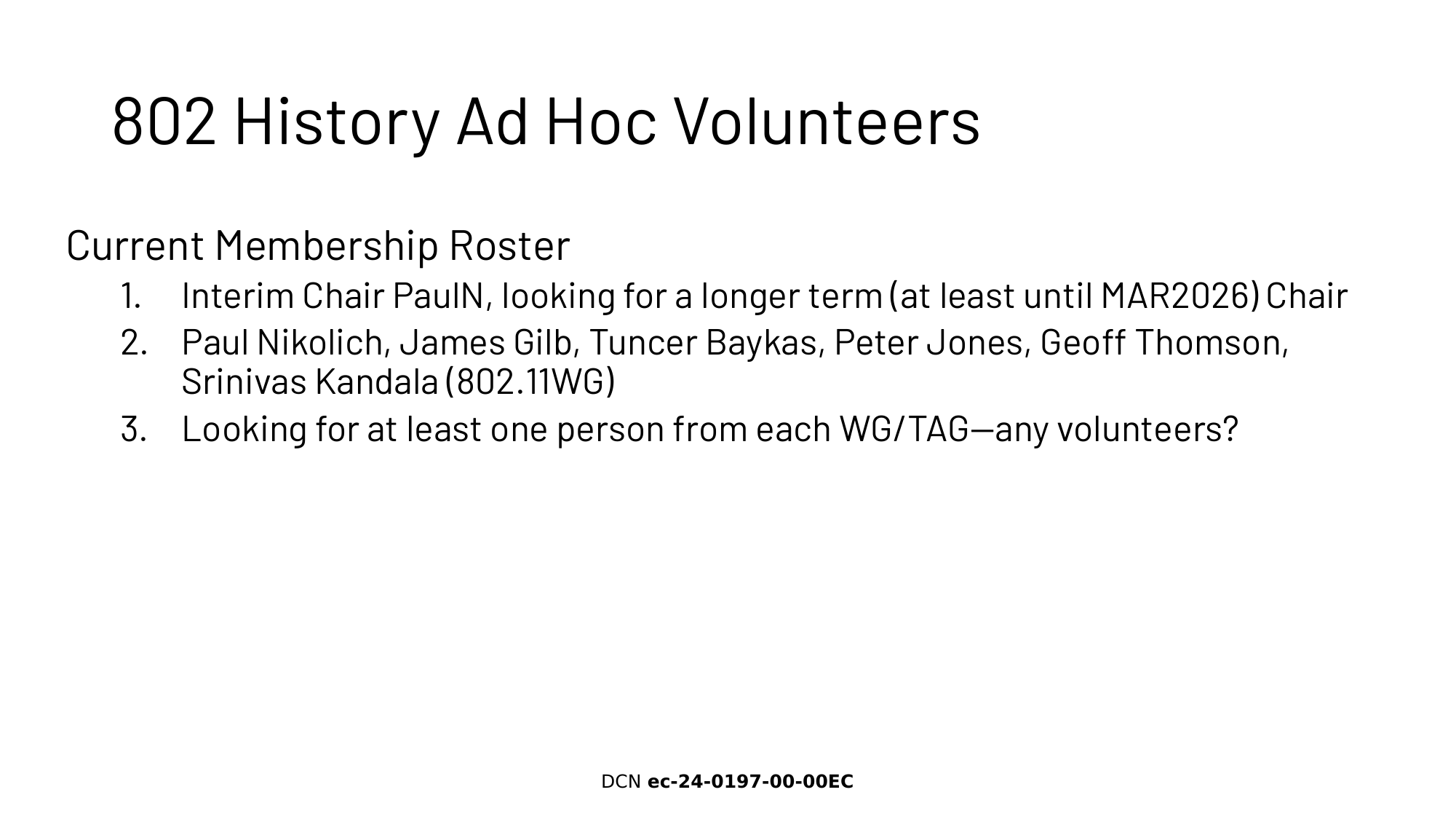

# 802 History Ad Hoc Volunteers
Current Membership Roster
Interim Chair PaulN, looking for a longer term (at least until MAR2026) Chair
Paul Nikolich, James Gilb, Tuncer Baykas, Peter Jones, Geoff Thomson, Srinivas Kandala (802.11WG)
Looking for at least one person from each WG/TAG—any volunteers?

DCN ec-24-0197-00-00EC